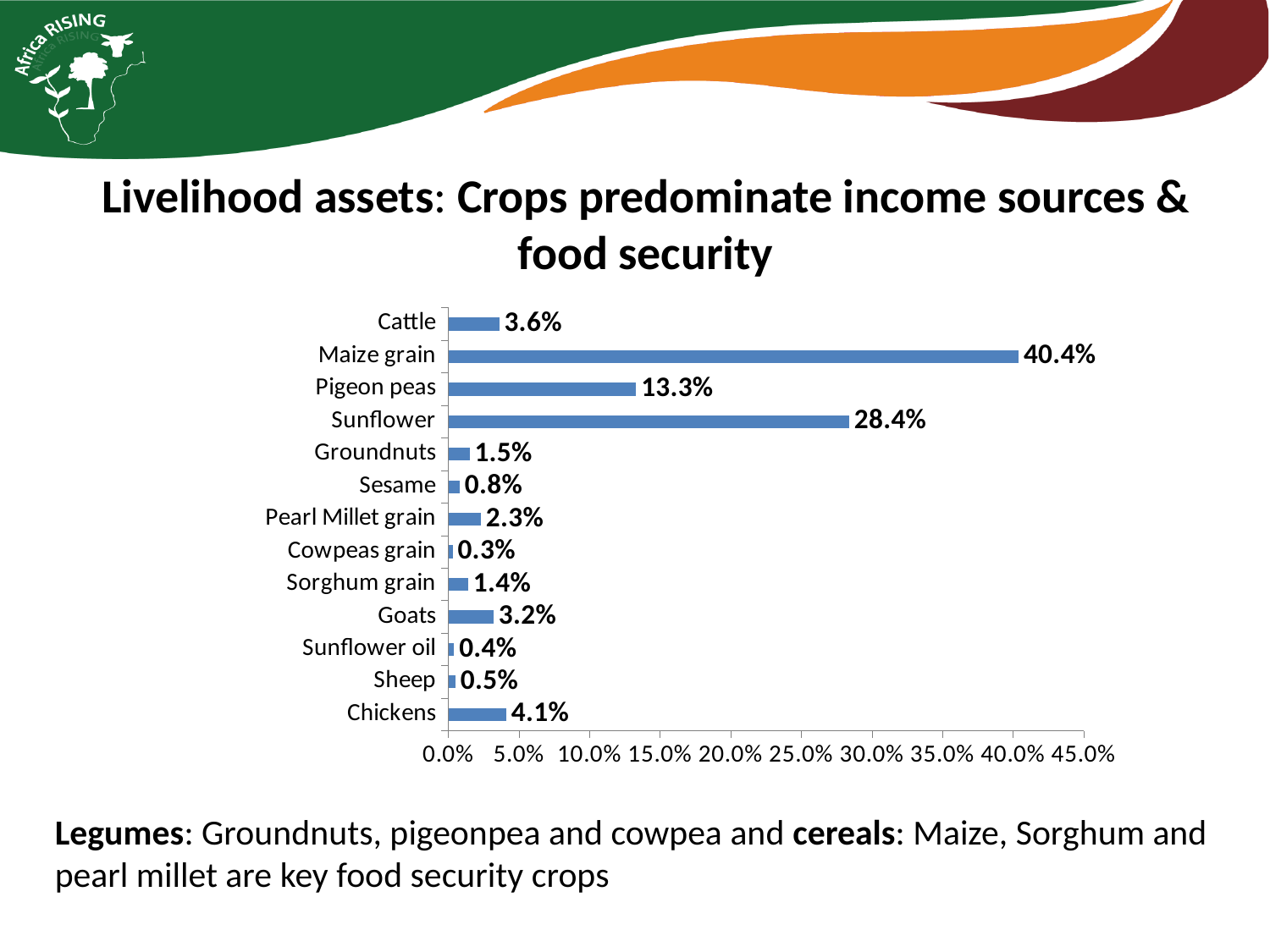

# Livelihood assets: Crops predominate income sources & food security

### Chart

| Category |  |
|---|---|
| Chickens | 0.041 |
| Sheep | 0.005 |
|  Sunflower oil | 0.004 |
|  Goats | 0.032 |
| Sorghum grain | 0.014 |
| Cowpeas grain | 0.003 |
| Pearl Millet grain | 0.023 |
| Sesame | 0.008 |
| Groundnuts | 0.015 |
| Sunflower | 0.284 |
| Pigeon peas | 0.133 |
| Maize grain | 0.404 |
| Cattle | 0.036 |
Legumes: Groundnuts, pigeonpea and cowpea and cereals: Maize, Sorghum and pearl millet are key food security crops